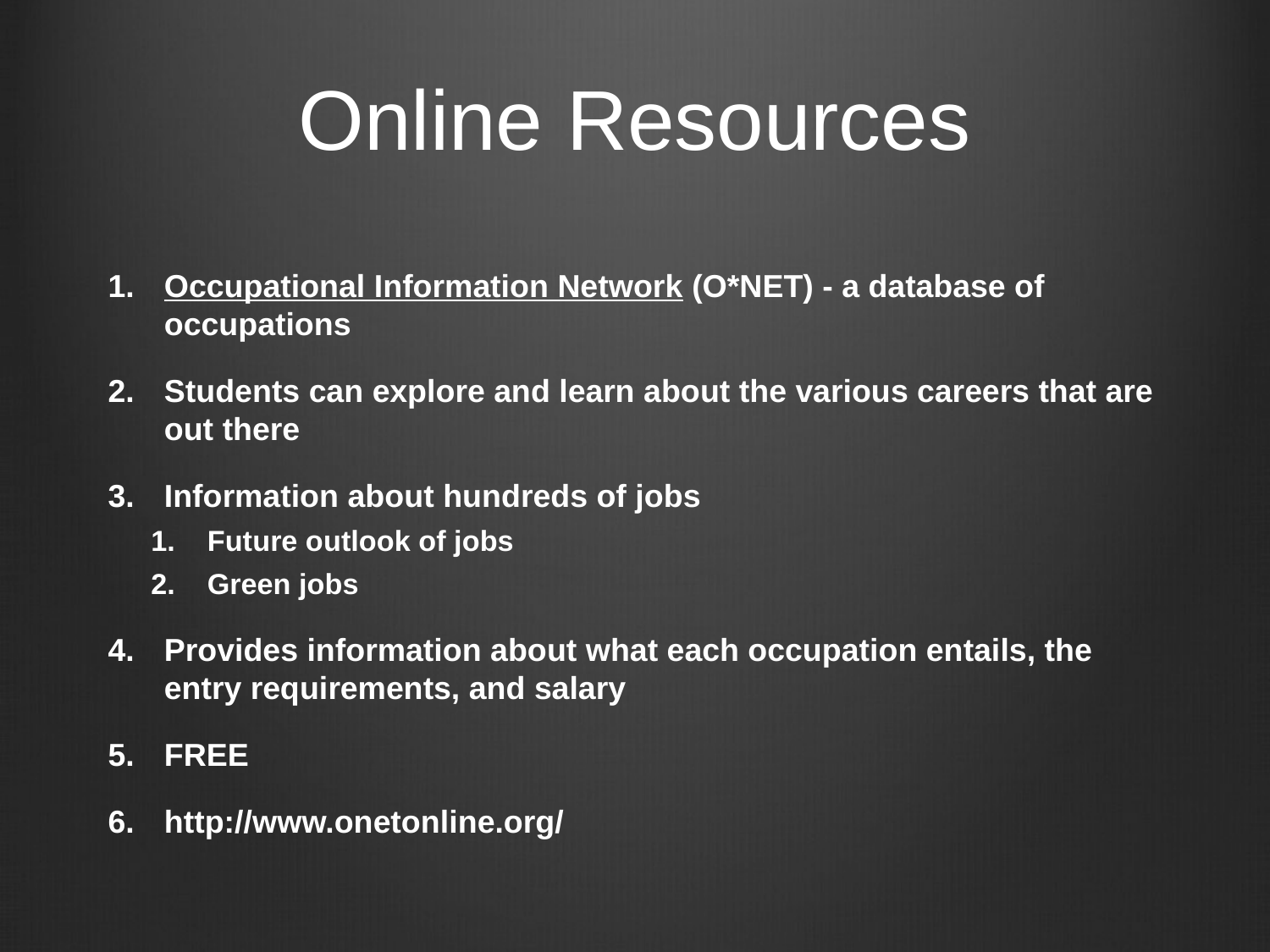

# Online Resources
Occupational Information Network (O*NET) - a database of occupations
Students can explore and learn about the various careers that are out there
Information about hundreds of jobs
Future outlook of jobs
Green jobs
Provides information about what each occupation entails, the entry requirements, and salary
FREE
http://www.onetonline.org/